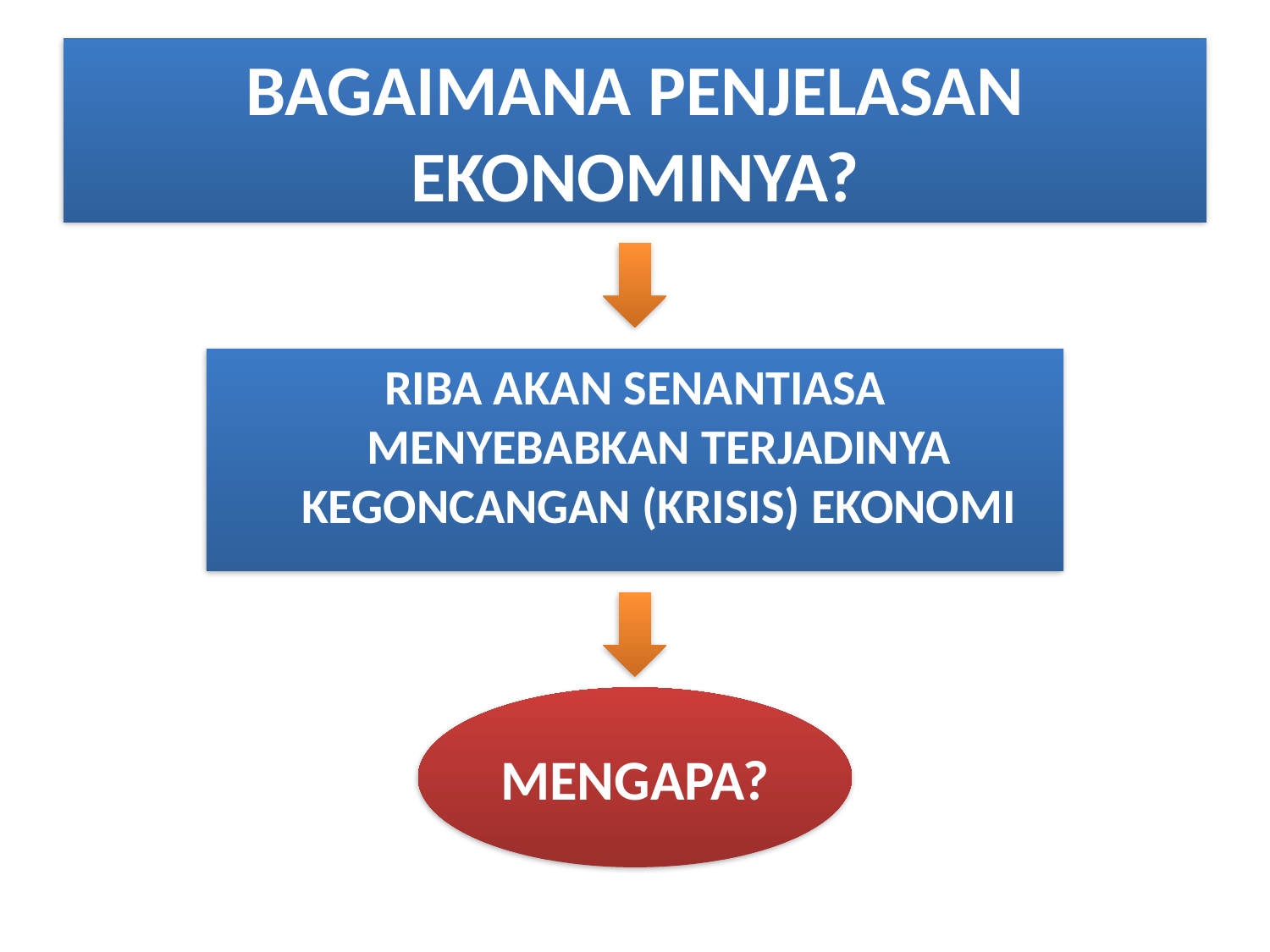

# BAGAIMANA PENJELASAN EKONOMINYA?

RIBA AKAN SENANTIASA MENYEBABKAN TERJADINYA KEGONCANGAN (KRISIS) EKONOMI

MENGAPA?